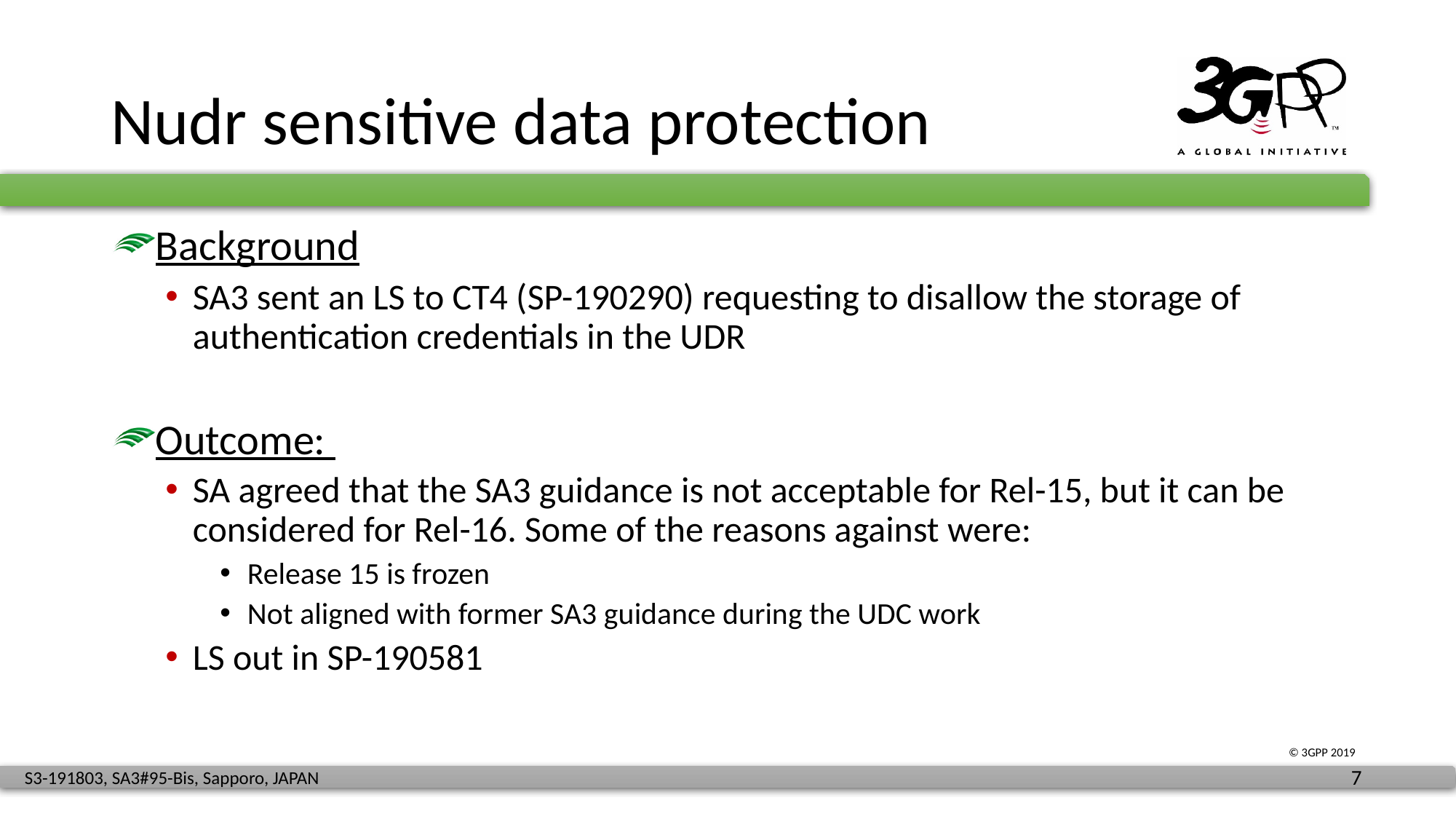

# Nudr sensitive data protection
Background
SA3 sent an LS to CT4 (SP-190290) requesting to disallow the storage of authentication credentials in the UDR

Outcome:
SA agreed that the SA3 guidance is not acceptable for Rel-15, but it can be considered for Rel-16. Some of the reasons against were:
Release 15 is frozen
Not aligned with former SA3 guidance during the UDC work
LS out in SP-190581